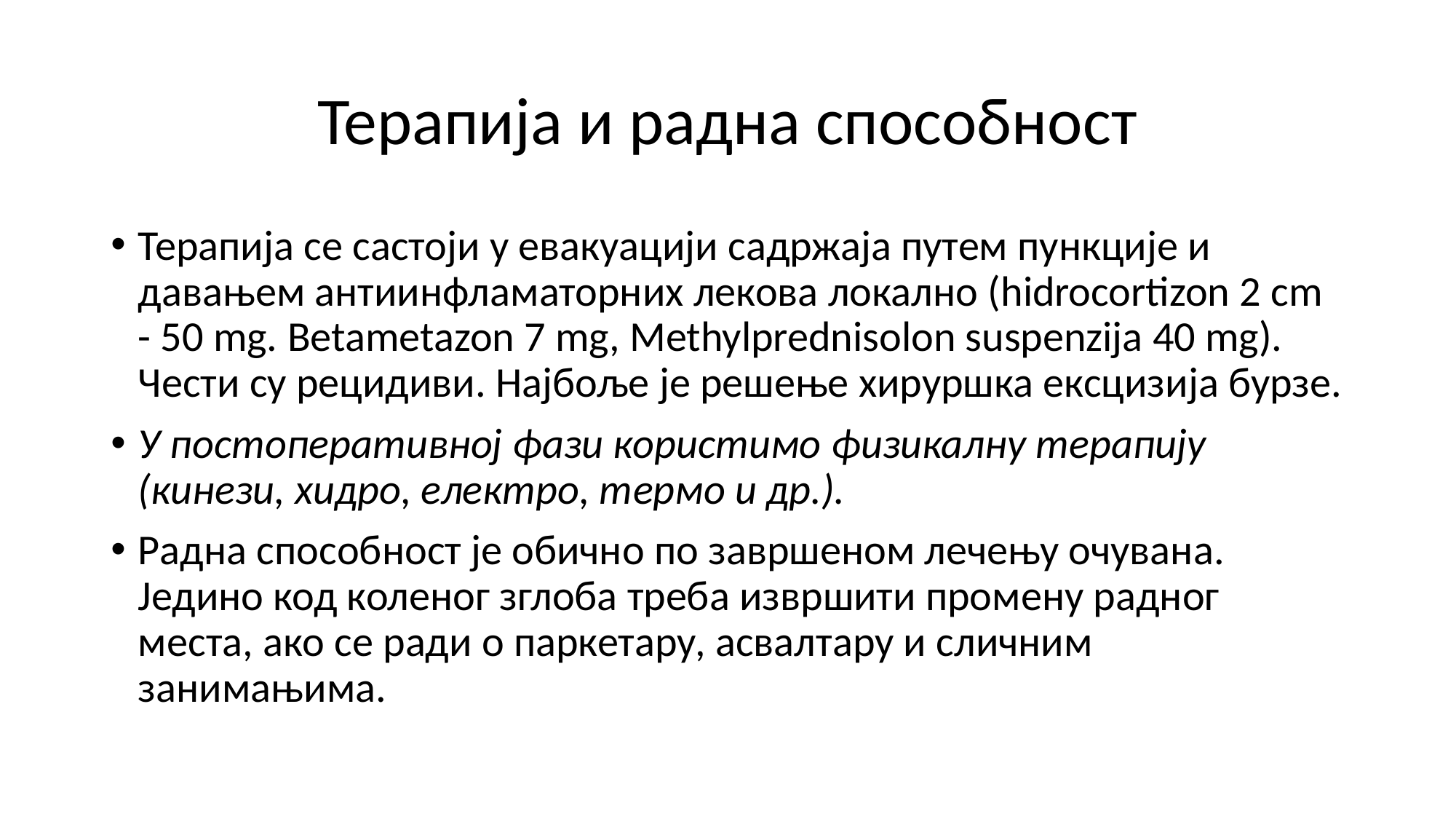

# Терапија и радна способност
Терапија се састоји у евакуацији садржаја путем пункције и давањем антиинфламаторних лекова локално (hidrocortizon 2 cm - 50 mg. Betametazon 7 mg, Methylprednisolon suspenzija 40 mg). Чести су рецидиви. Најбоље је решење хируршка ексцизија бурзе.
У постоперативној фази користимо физикалну терапију (кинези, хидро, електро, термо и др.).
Радна способност је обично по завршеном лечењу очувана. Једино код коленог зглоба треба извршити промену радног места, ако се ради о паркетару, асвалтару и сличним занимањима.